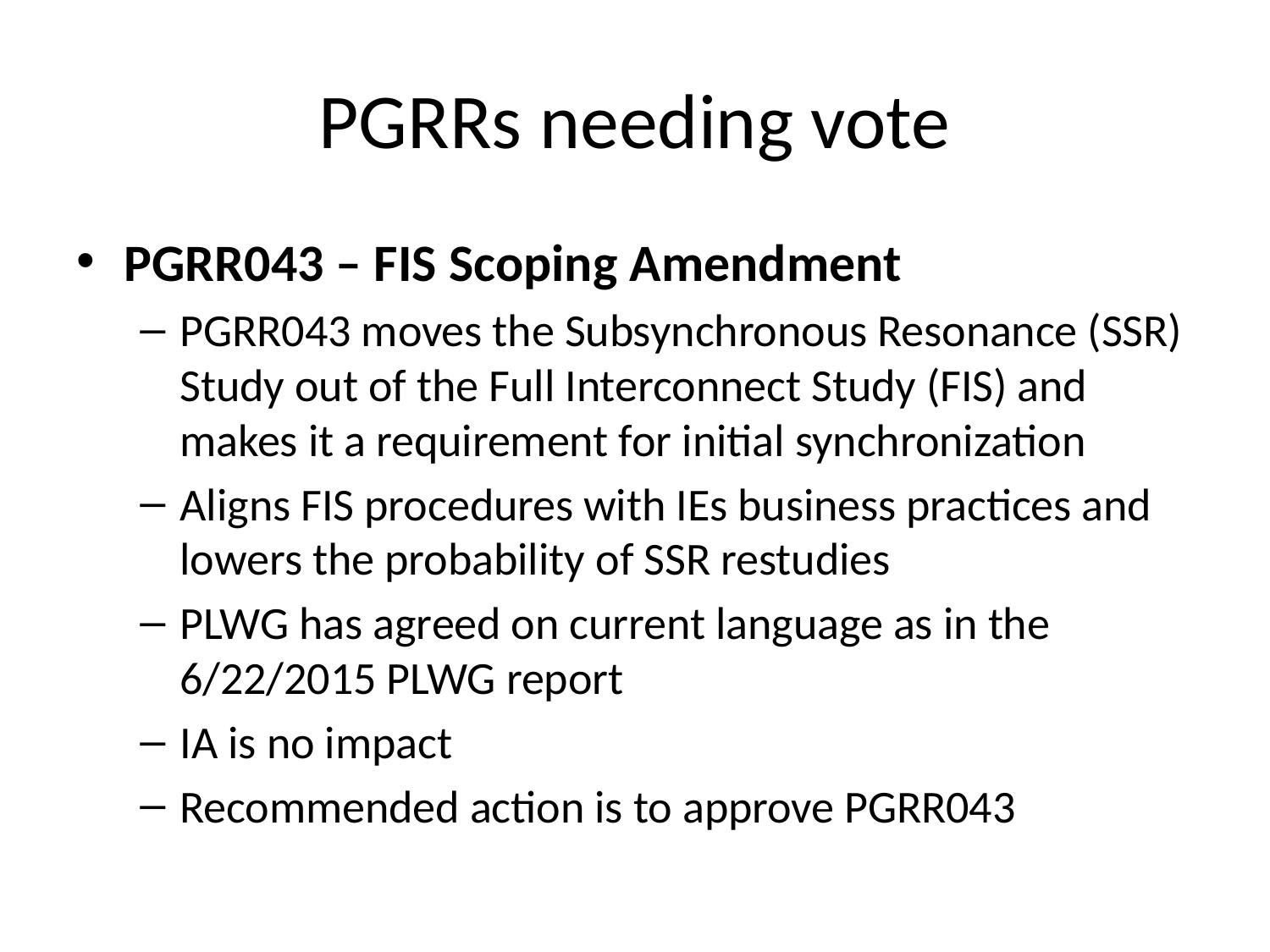

# PGRRs needing vote
PGRR043 – FIS Scoping Amendment
PGRR043 moves the Subsynchronous Resonance (SSR) Study out of the Full Interconnect Study (FIS) and makes it a requirement for initial synchronization
Aligns FIS procedures with IEs business practices and lowers the probability of SSR restudies
PLWG has agreed on current language as in the 6/22/2015 PLWG report
IA is no impact
Recommended action is to approve PGRR043